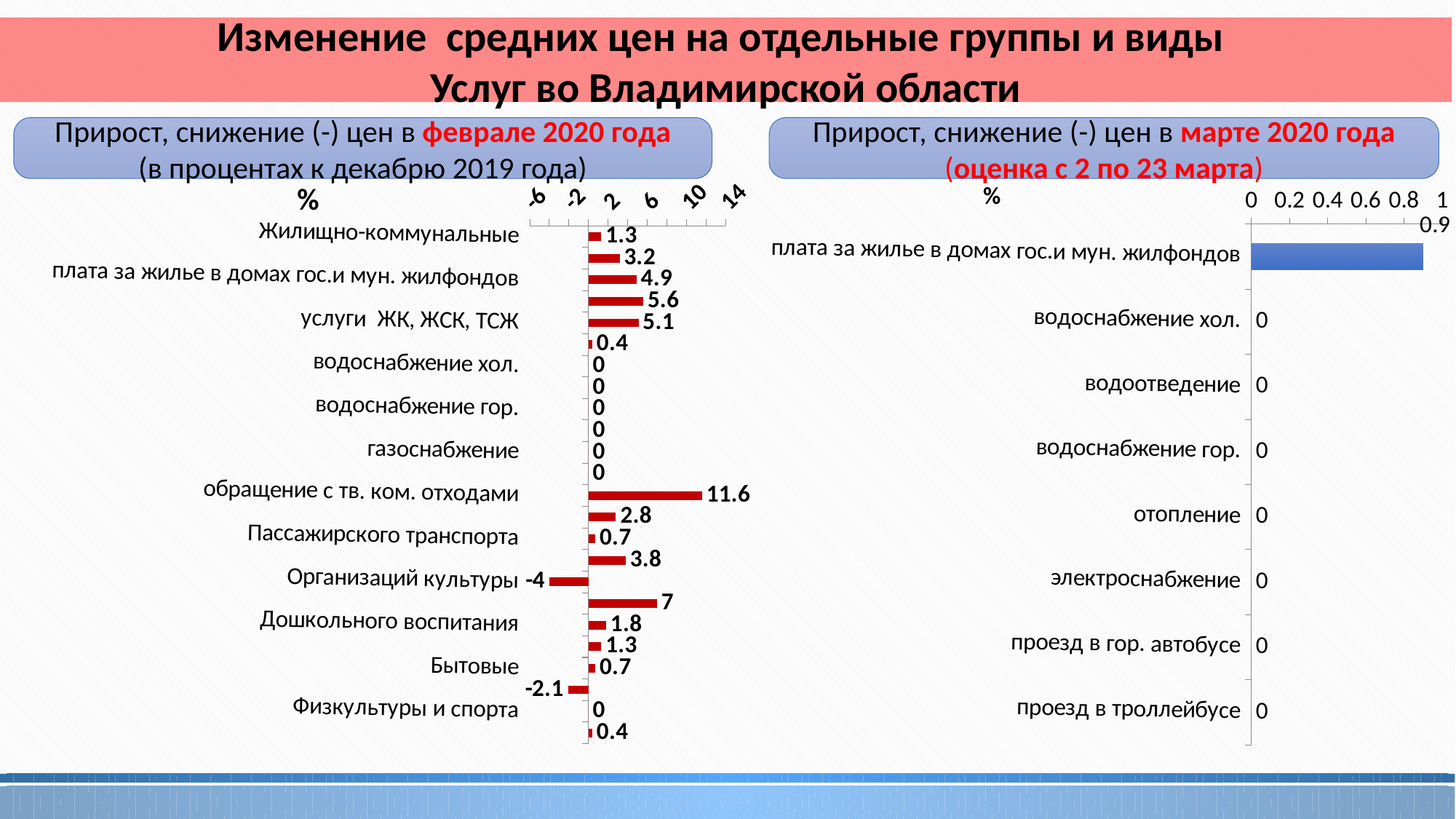

Изменение  средних цен на отдельные группы и виды
Услуг во Владимирской области
Прирост, снижение (-) цен в феврале 2020 года
(в процентах к декабрю 2019 года)
Прирост, снижение (-) цен в марте 2020 года
(оценка с 2 по 23 марта)

### Chart

| Category |  |
|---|---|
| Жилищно-коммунальные | 1.3 |
| жилищные | 3.2 |
|  плата за жилье в домах гос.и мун. жилфондов | 4.9 |
|   содержание и ремонт жилья | 5.6 |
|   услуги  ЖК, ЖСК, ТСЖ | 5.1 |
| коммунальные | 0.4 |
|   водоснабжение хол. | 0.0 |
|   водоотведение | 0.0 |
|   водоснабжение гор. | 0.0 |
|   отопление | 0.0 |
|   газоснабжение | 0.0 |
|   электроснабжение | 0.0 |
|   обращение с тв. ком. отходами | 11.6 |
| Медицинские | 2.8 |
| Пассажирского транспорта | 0.7 |
| Связи | 3.8 |
| Организаций культуры | -4.0 |
| Санаторно-оздоровит. | 7.0 |
| Дошкольного воспитания | 1.8 |
| Образования | 1.3 |
| Бытовые | 0.7 |
| Зарубеж. Туризма | -2.1 |
| Физкультуры и спорта | 0.0 |
| Страхования | 0.4 |

### Chart

| Category |  |
|---|---|
|  плата за жилье в домах гос.и мун. жилфондов | 0.9 |
|   водоснабжение хол. | 0.0 |
|   водоотведение | 0.0 |
|   водоснабжение гор. | 0.0 |
|   отопление | 0.0 |
|   электроснабжение | 0.0 |
| проезд в гор. автобусе | 0.0 |
| проезд в троллейбусе | 0.0 |